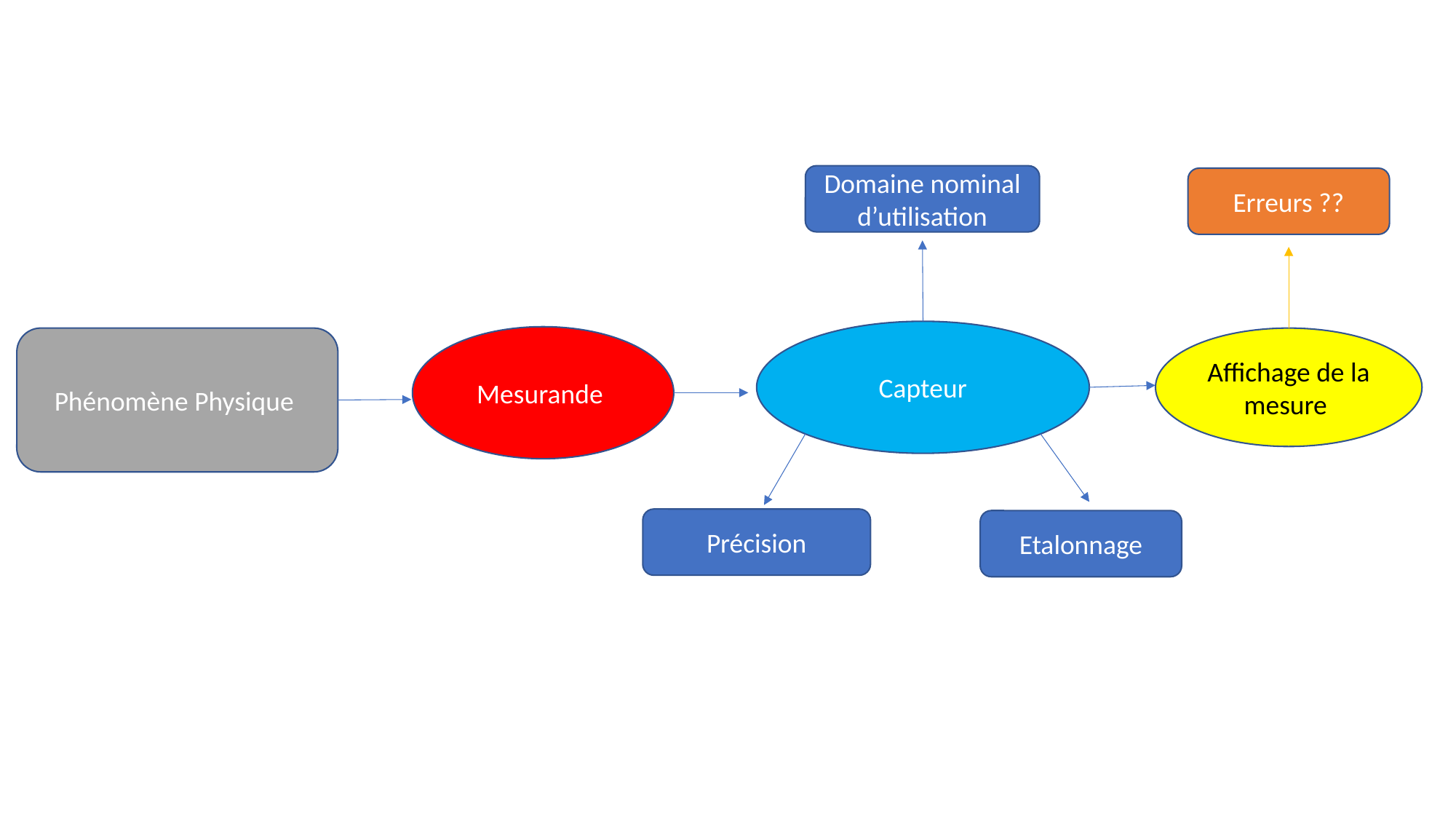

Domaine nominal d’utilisation
Erreurs ??
Capteur
Mesurande
Phénomène Physique
Affichage de la mesure
Précision
Etalonnage